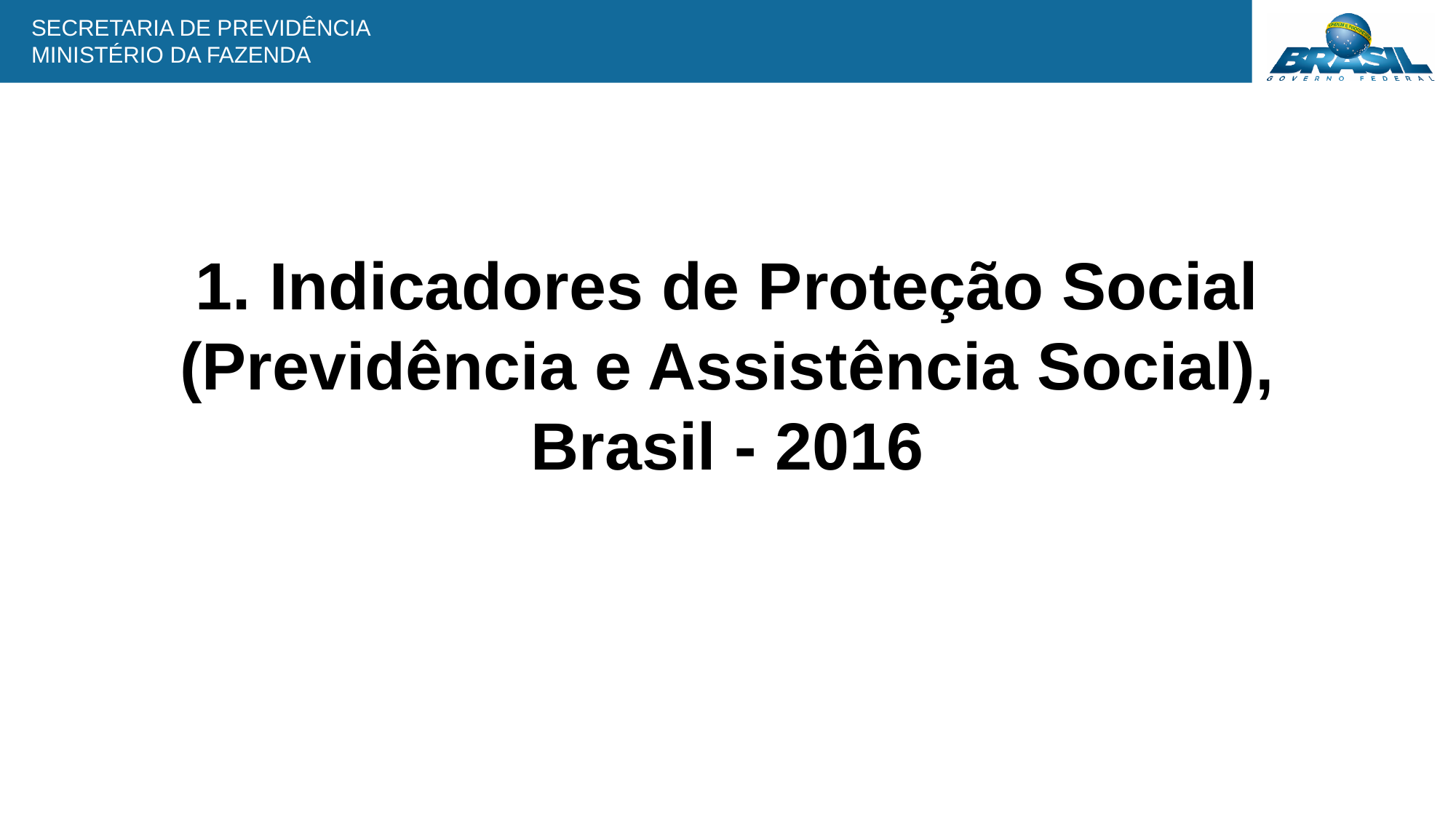

1. Indicadores de Proteção Social (Previdência e Assistência Social), Brasil - 2016